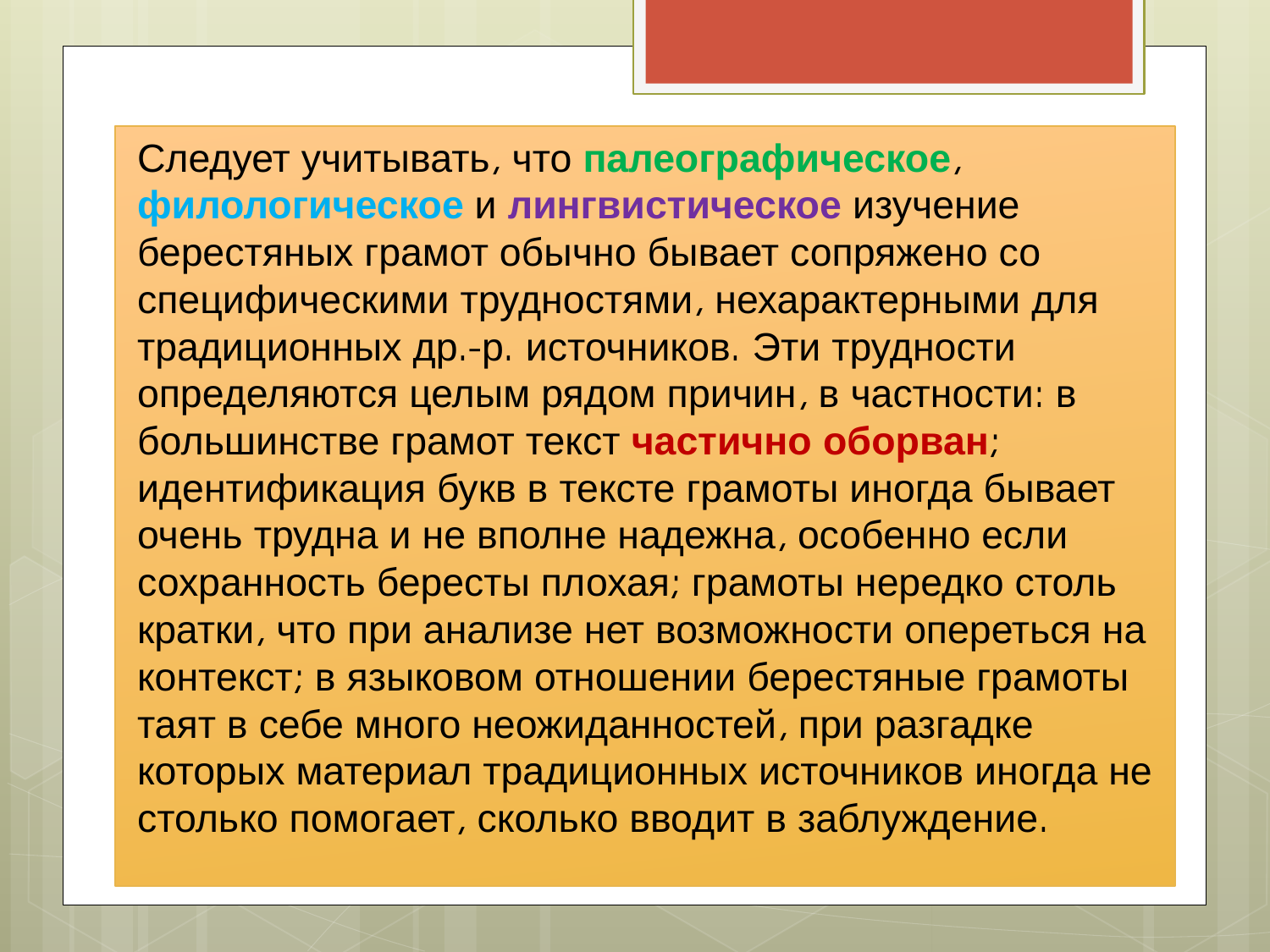

Следует учитывать, что палеографическое, филологическое и лингвистическое изучение берестяных грамот обычно бывает сопряжено со специфическими трудностями, нехарактерными для традиционных др.-р. источников. Эти трудности определяются целым рядом причин, в частности: в большинстве грамот текст частично оборван; идентификация букв в тексте грамоты иногда бывает очень трудна и не вполне надежна, особенно если сохранность бересты плохая; грамоты нередко столь кратки, что при анализе нет возможности опереться на контекст; в языковом отношении берестяные грамоты таят в себе много неожиданностей, при разгадке которых материал традиционных источников иногда не столько помогает, сколько вводит в заблуждение.